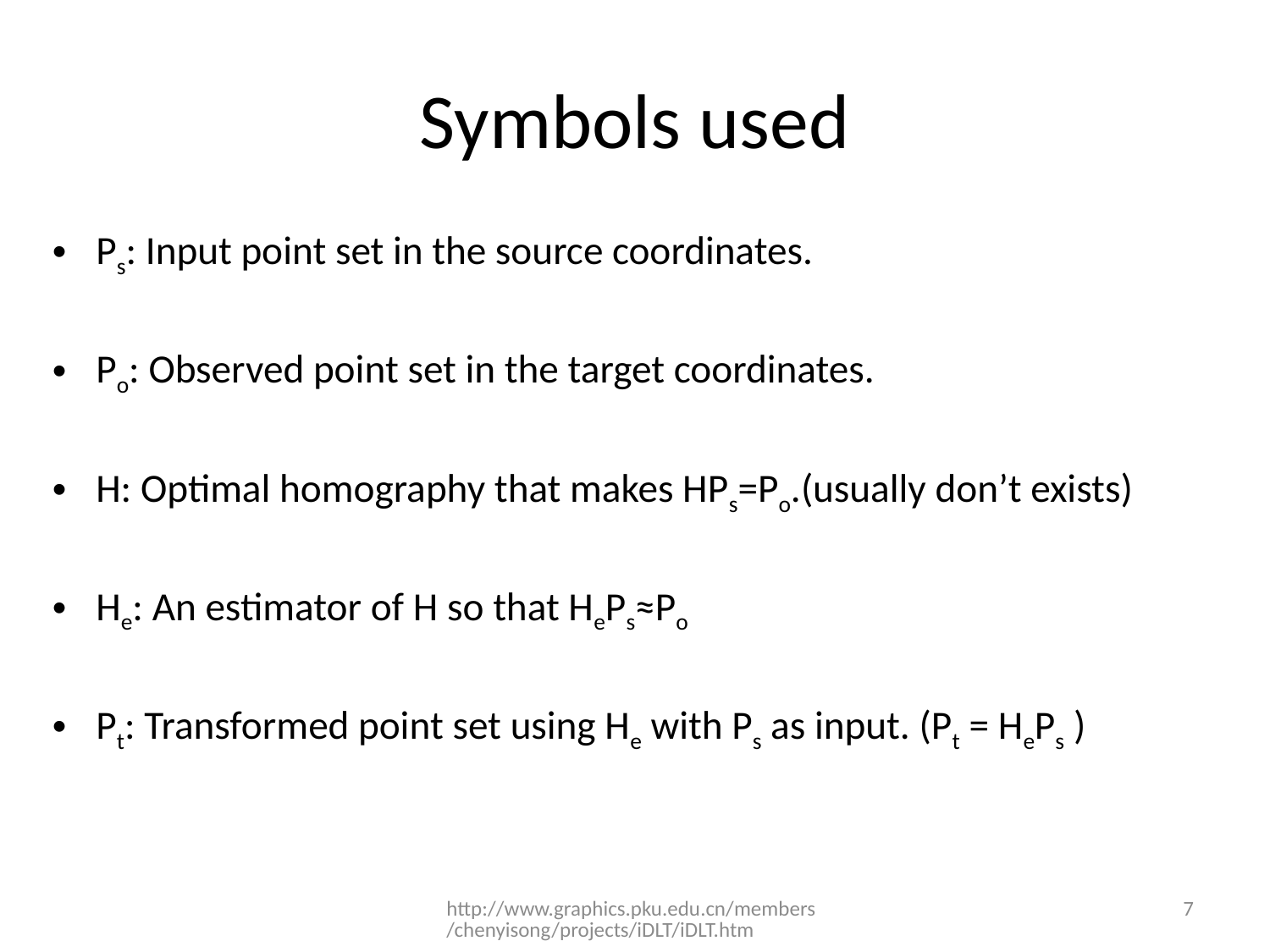

# Symbols used
Ps: Input point set in the source coordinates.

Po: Observed point set in the target coordinates.

H: Optimal homography that makes HPs=Po.(usually don’t exists)

He: An estimator of H so that HePs≈Po

Pt: Transformed point set using He with Ps as input. (Pt = HePs )

http://www.graphics.pku.edu.cn/members/chenyisong/projects/iDLT/iDLT.htm
7